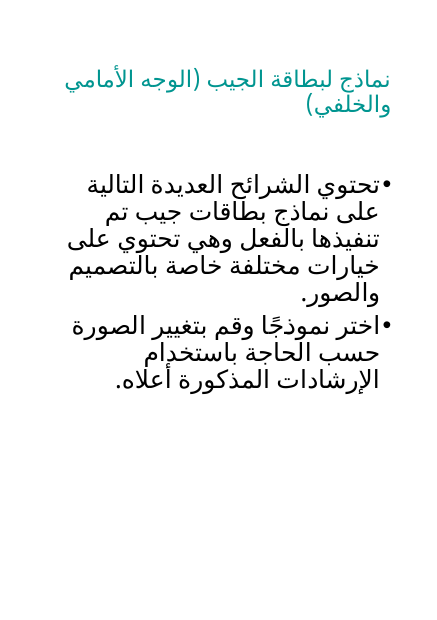

# نماذج لبطاقة الجيب (الوجه الأمامي والخلفي)
تحتوي الشرائح العديدة التالية على نماذج بطاقات جيب تم تنفيذها بالفعل وهي تحتوي على خيارات مختلفة خاصة بالتصميم والصور.
اختر نموذجًا وقم بتغيير الصورة حسب الحاجة باستخدام الإرشادات المذكورة أعلاه.